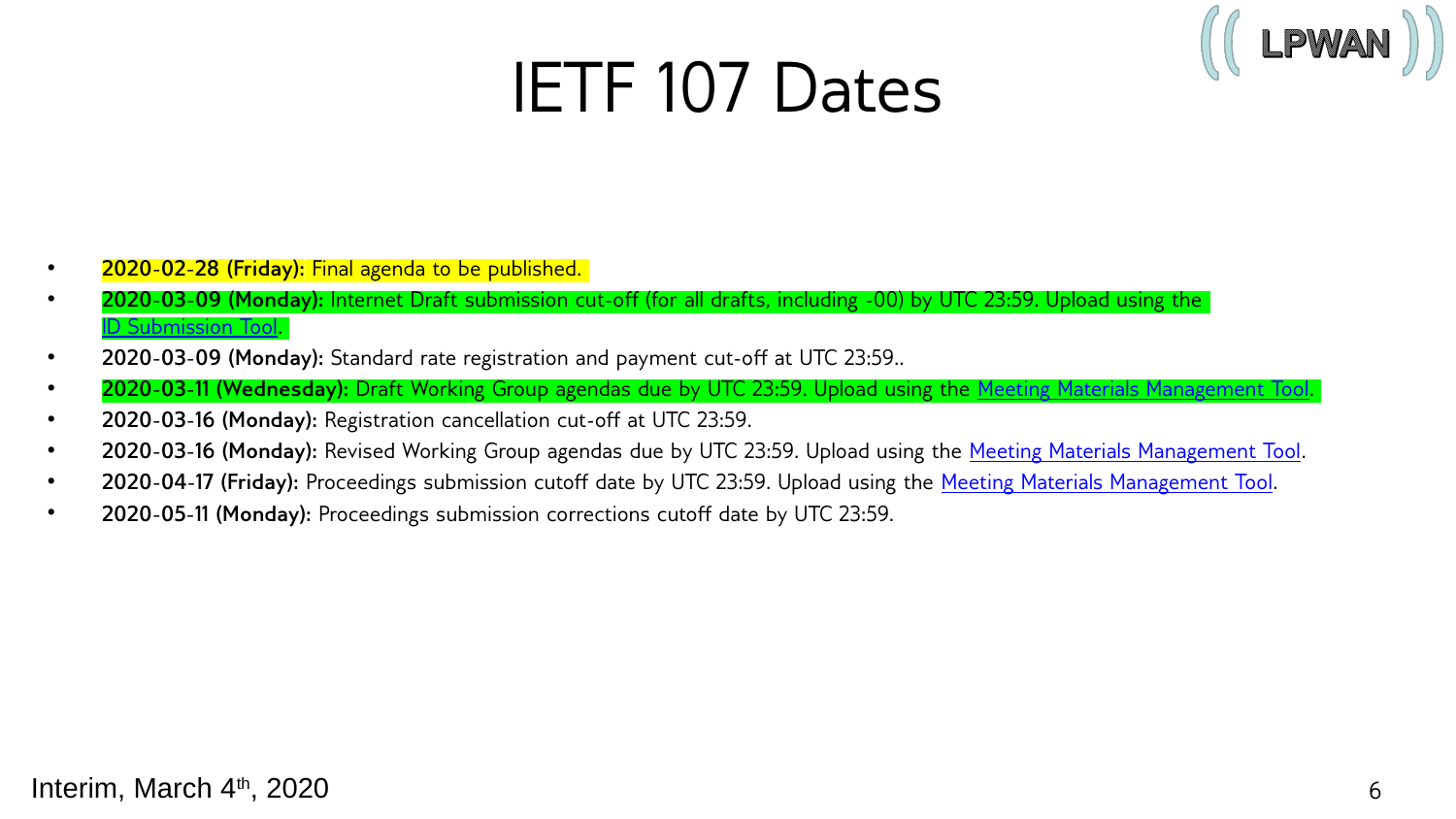

# IETF 107 Dates
2020-02-28 (Friday): Final agenda to be published.
2020-03-09 (Monday): Internet Draft submission cut-off (for all drafts, including -00) by UTC 23:59. Upload using the ID Submission Tool.
2020-03-09 (Monday): Standard rate registration and payment cut-off at UTC 23:59..
2020-03-11 (Wednesday): Draft Working Group agendas due by UTC 23:59. Upload using the Meeting Materials Management Tool.
2020-03-16 (Monday): Registration cancellation cut-off at UTC 23:59.
2020-03-16 (Monday): Revised Working Group agendas due by UTC 23:59. Upload using the Meeting Materials Management Tool.
2020-04-17 (Friday): Proceedings submission cutoff date by UTC 23:59. Upload using the Meeting Materials Management Tool.
2020-05-11 (Monday): Proceedings submission corrections cutoff date by UTC 23:59.
6